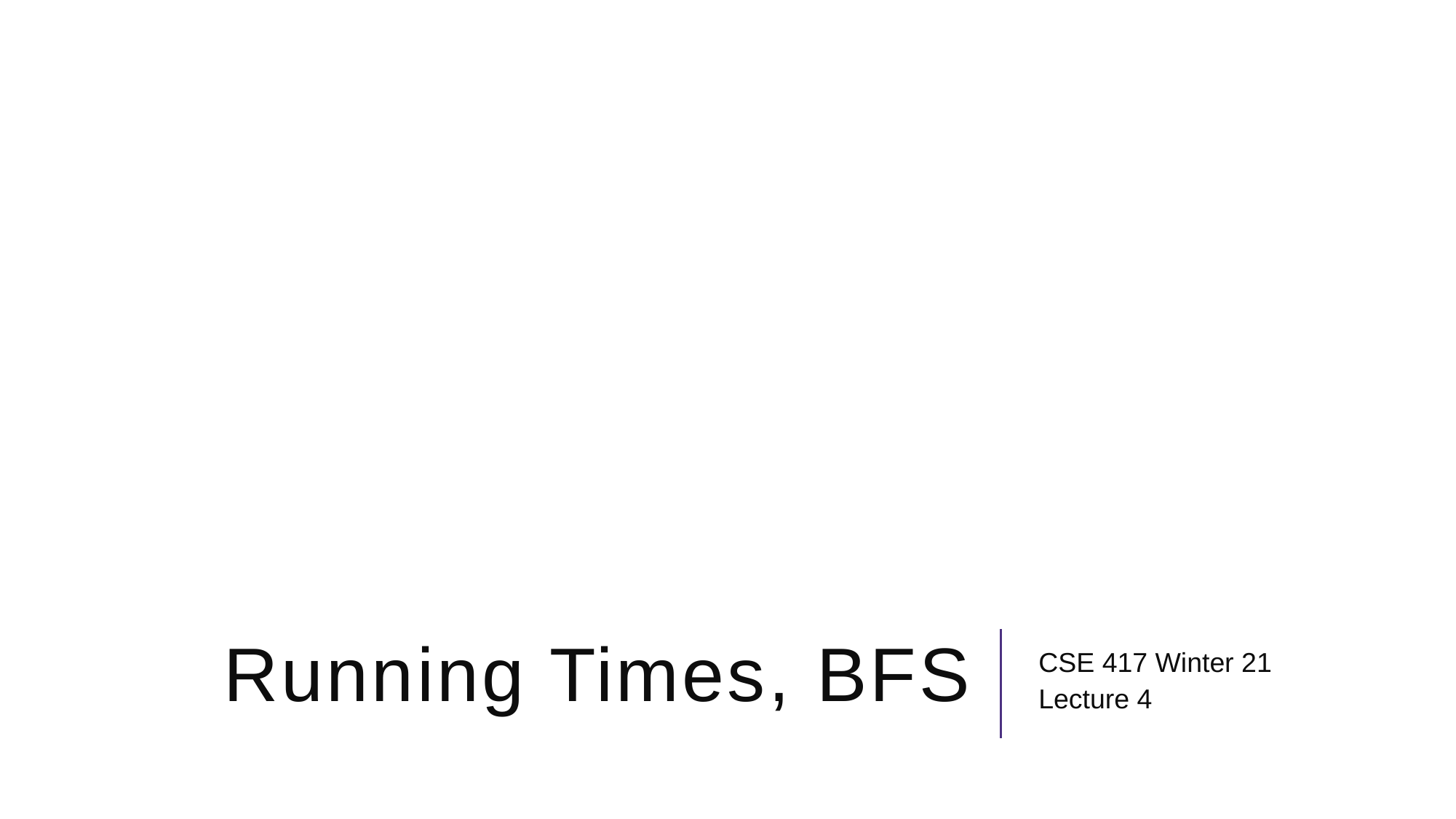

# Running Times, BFS
CSE 417 Winter 21
Lecture 4